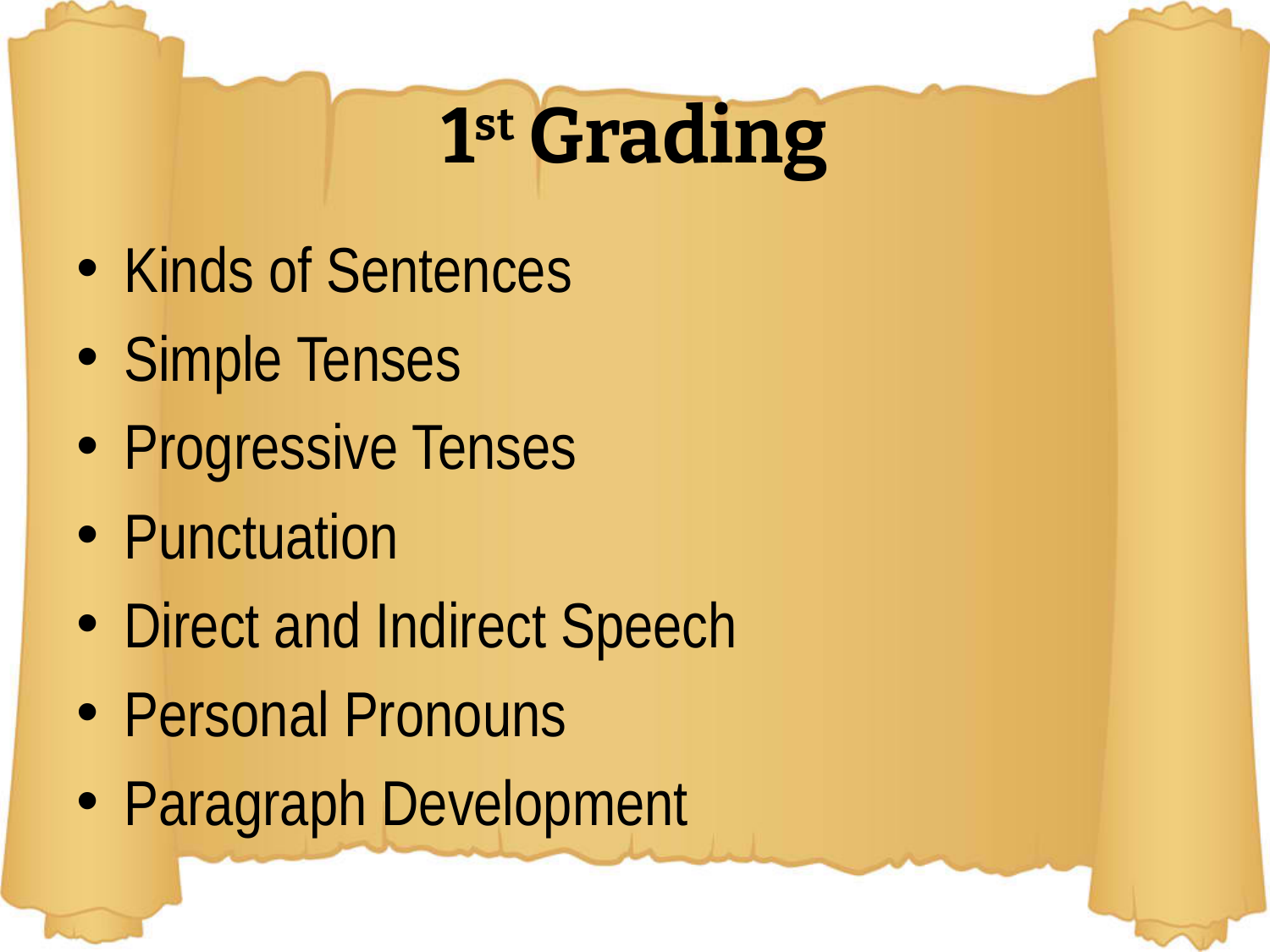

# 1st Grading
Kinds of Sentences
Simple Tenses
Progressive Tenses
Punctuation
Direct and Indirect Speech
Personal Pronouns
Paragraph Development